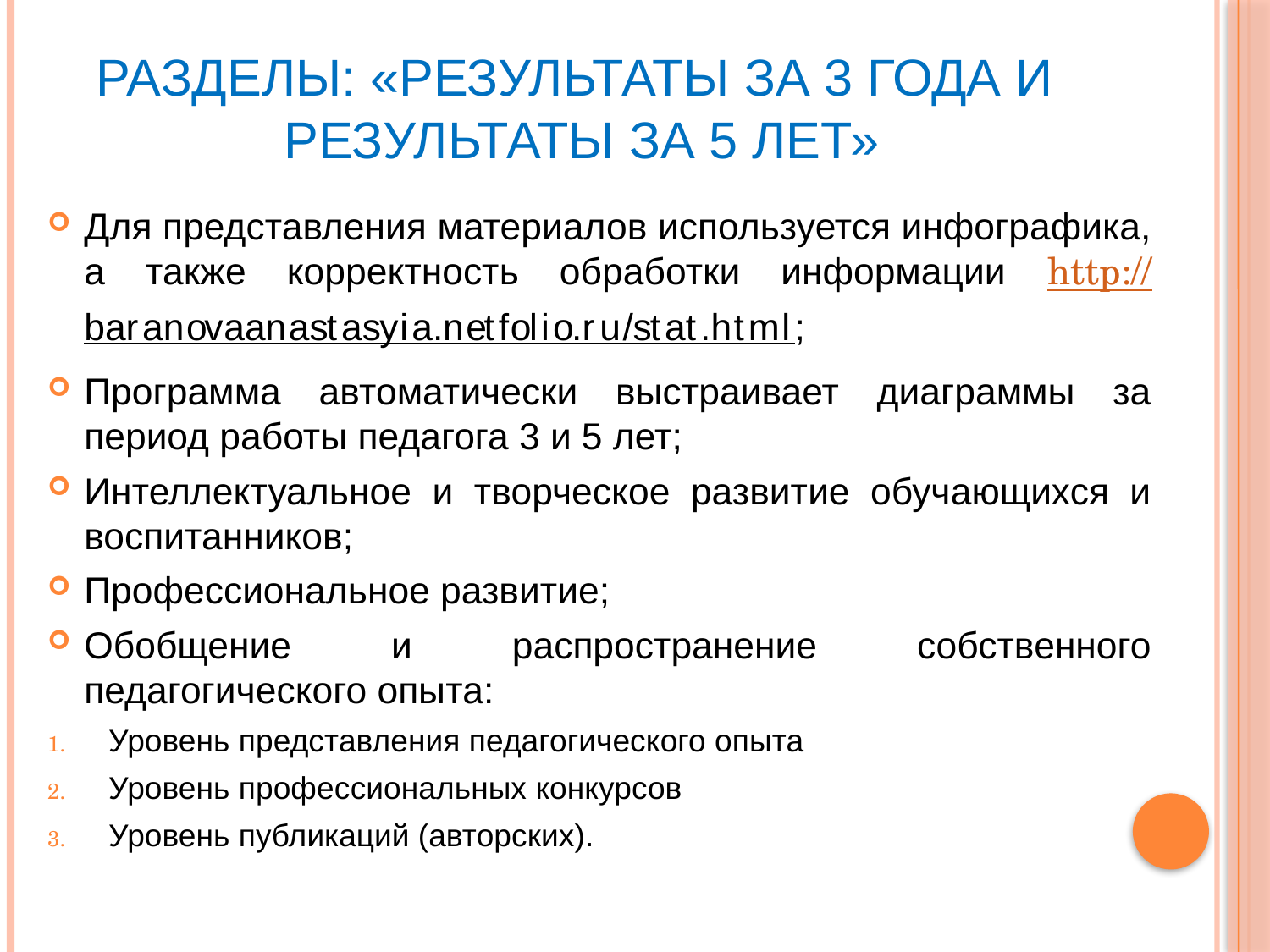

# Разделы: «Результаты за 3 года и результаты за 5 лет»
Для представления материалов используется инфографика, а также корректность обработки информации http://baranovaanastasyia.netfolio.ru/stat.html;
Программа автоматически выстраивает диаграммы за период работы педагога 3 и 5 лет;
Интеллектуальное и творческое развитие обучающихся и воспитанников;
Профессиональное развитие;
Обобщение и распространение собственного педагогического опыта:
Уровень представления педагогического опыта
Уровень профессиональных конкурсов
Уровень публикаций (авторских).